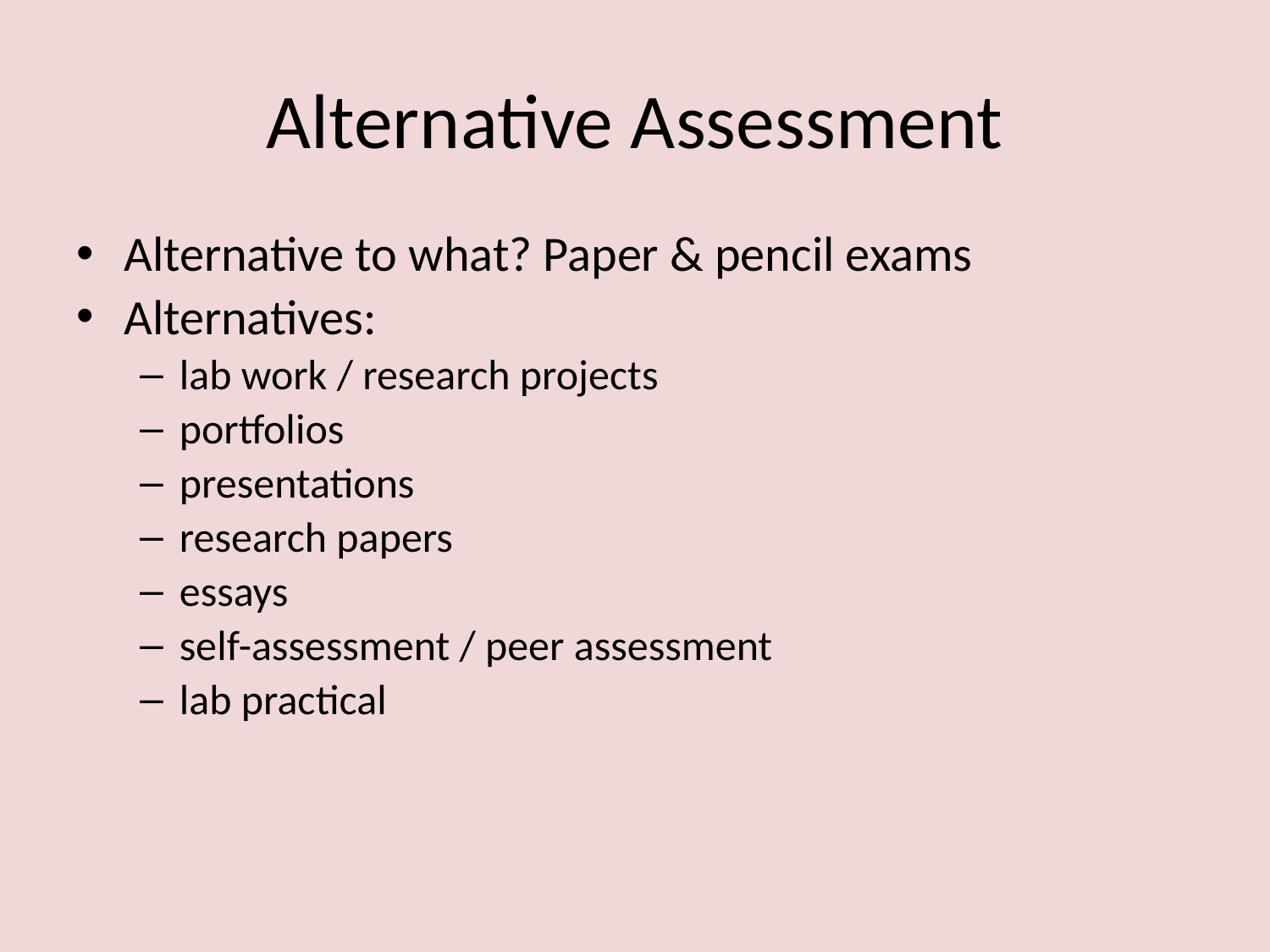

# Alternative Assessment
Alternative to what? Paper & pencil exams
Alternatives:
lab work / research projects
portfolios
presentations
research papers
essays
self-assessment / peer assessment
lab practical